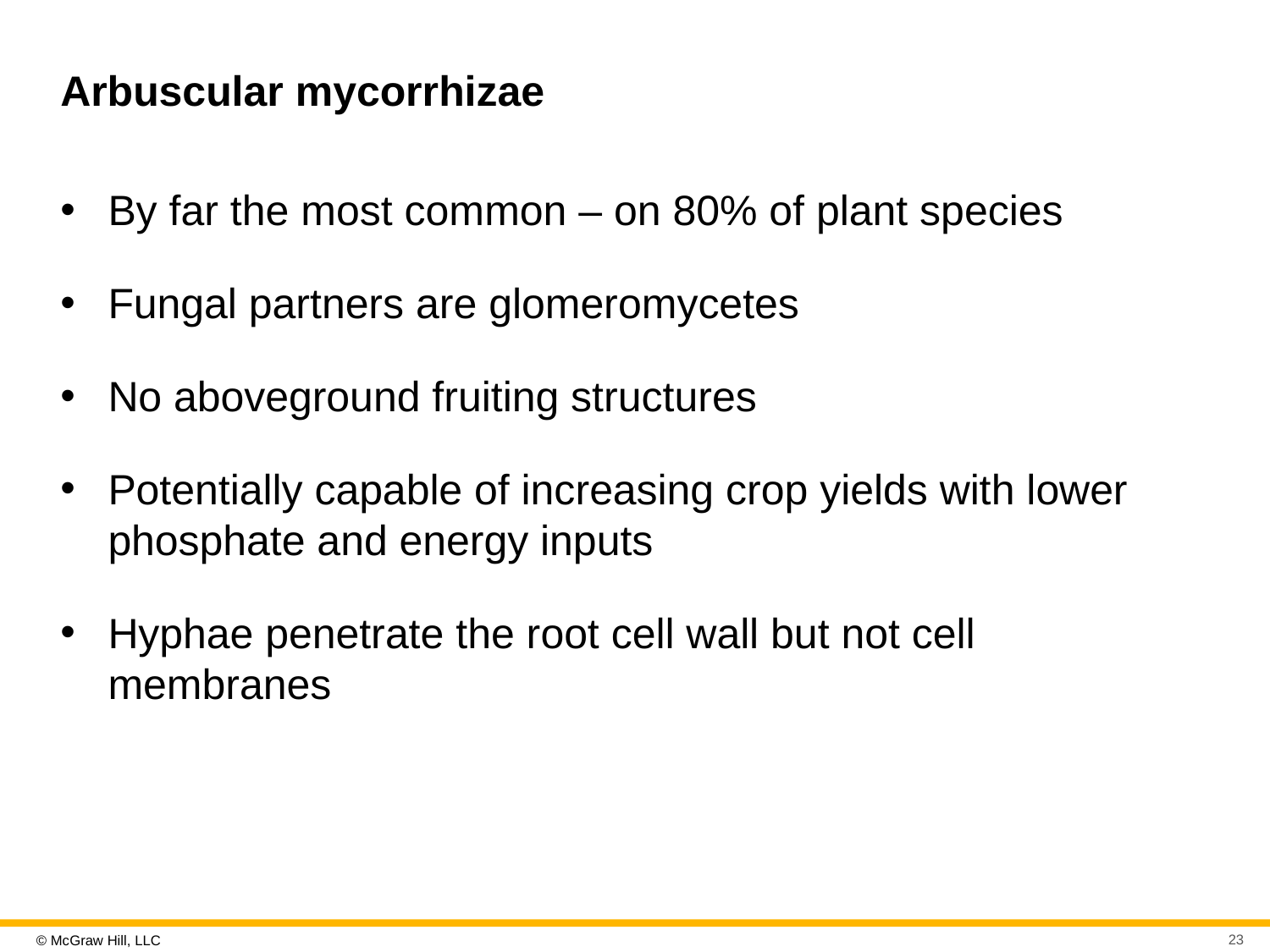

# Arbuscular mycorrhizae
By far the most common – on 80% of plant species
Fungal partners are glomeromycetes
No aboveground fruiting structures
Potentially capable of increasing crop yields with lower phosphate and energy inputs
Hyphae penetrate the root cell wall but not cell membranes
23